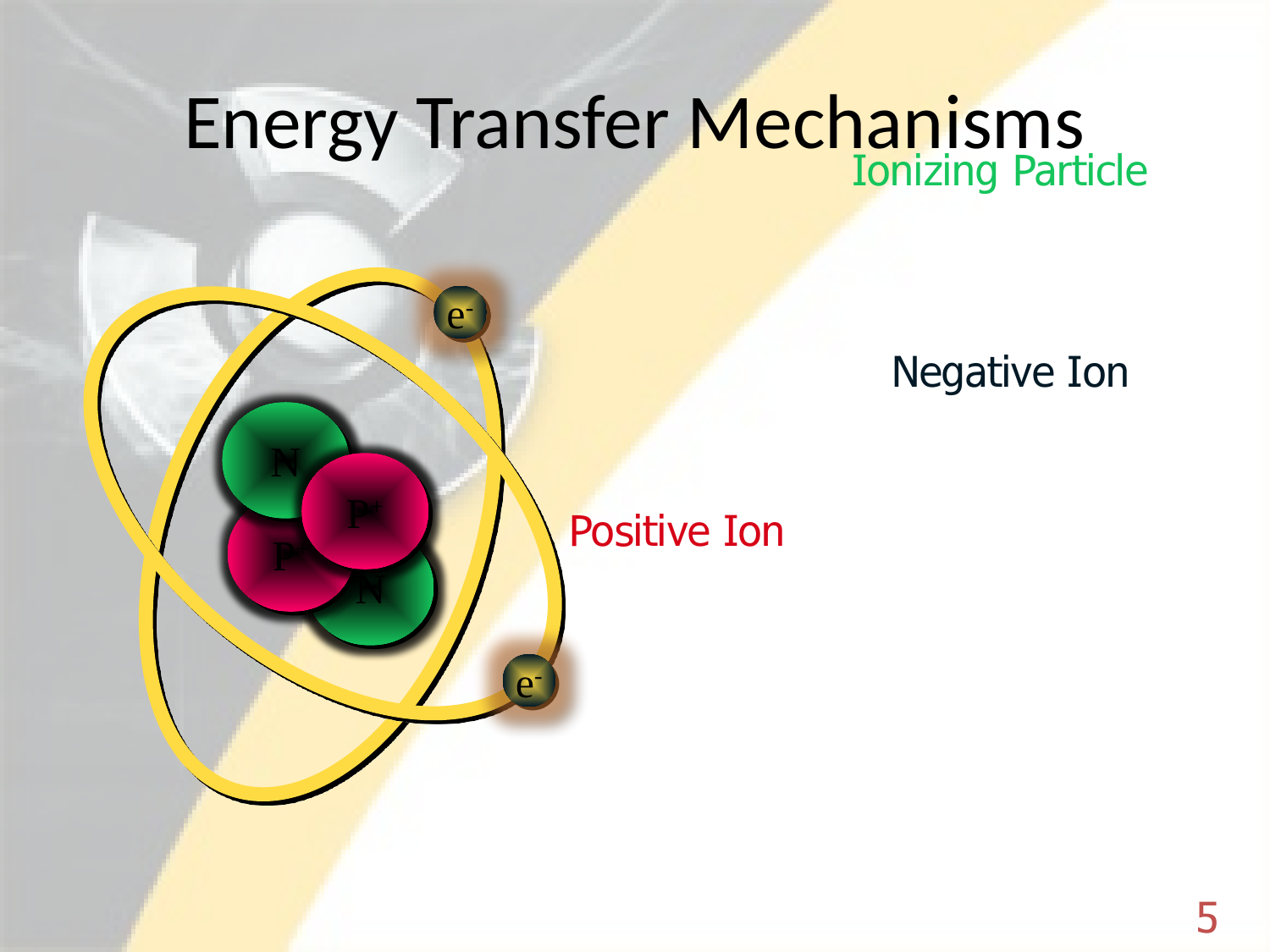

# Energy Transfer Mechanisms
Ionizing Particle

e-
e-
Negative Ion
N
P+
P+
Positive Ion
N
e-